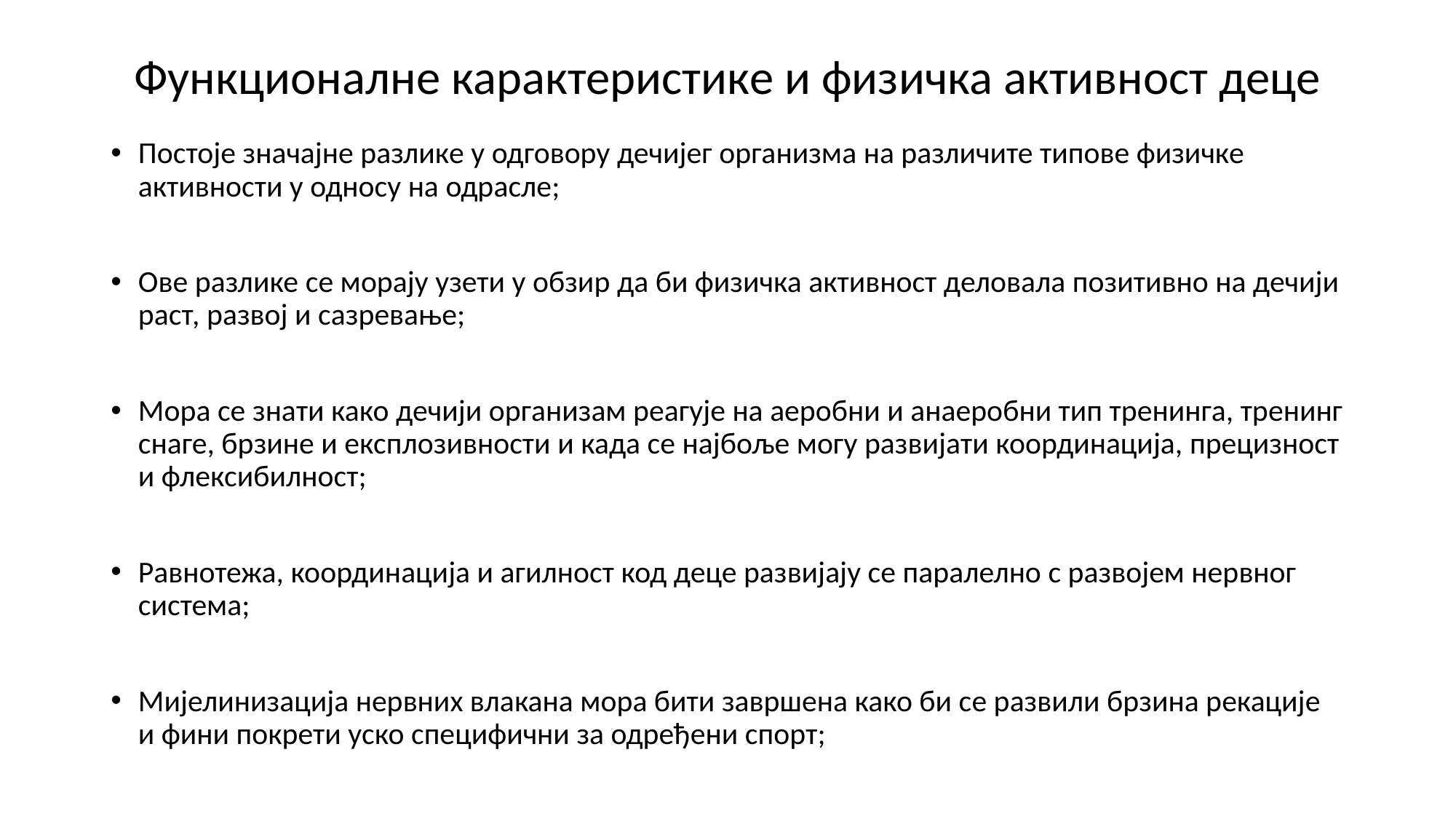

# Функционалне карактеристике и физичка активност деце
Постоје значајне разлике у одговору дечијег организма на различите типове физичке активности у односу на одрасле;

Ове разлике се морају узети у обзир да би физичка активност деловала позитивно на дечији раст, развој и сазревање;

Мора се знати како дечији организам реагује на аеробни и анаеробни тип тренинга, тренинг снаге, брзине и експлозивности и када се најбоље могу развијати координација, прецизност и флексибилност;

Равнотежа, координација и агилност код деце развијају се паралелно с развојем нервног система;

Мијелинизација нервних влакана мора бити завршена како би се развили брзина рекације и фини покрети уско специфични за одређени спорт;